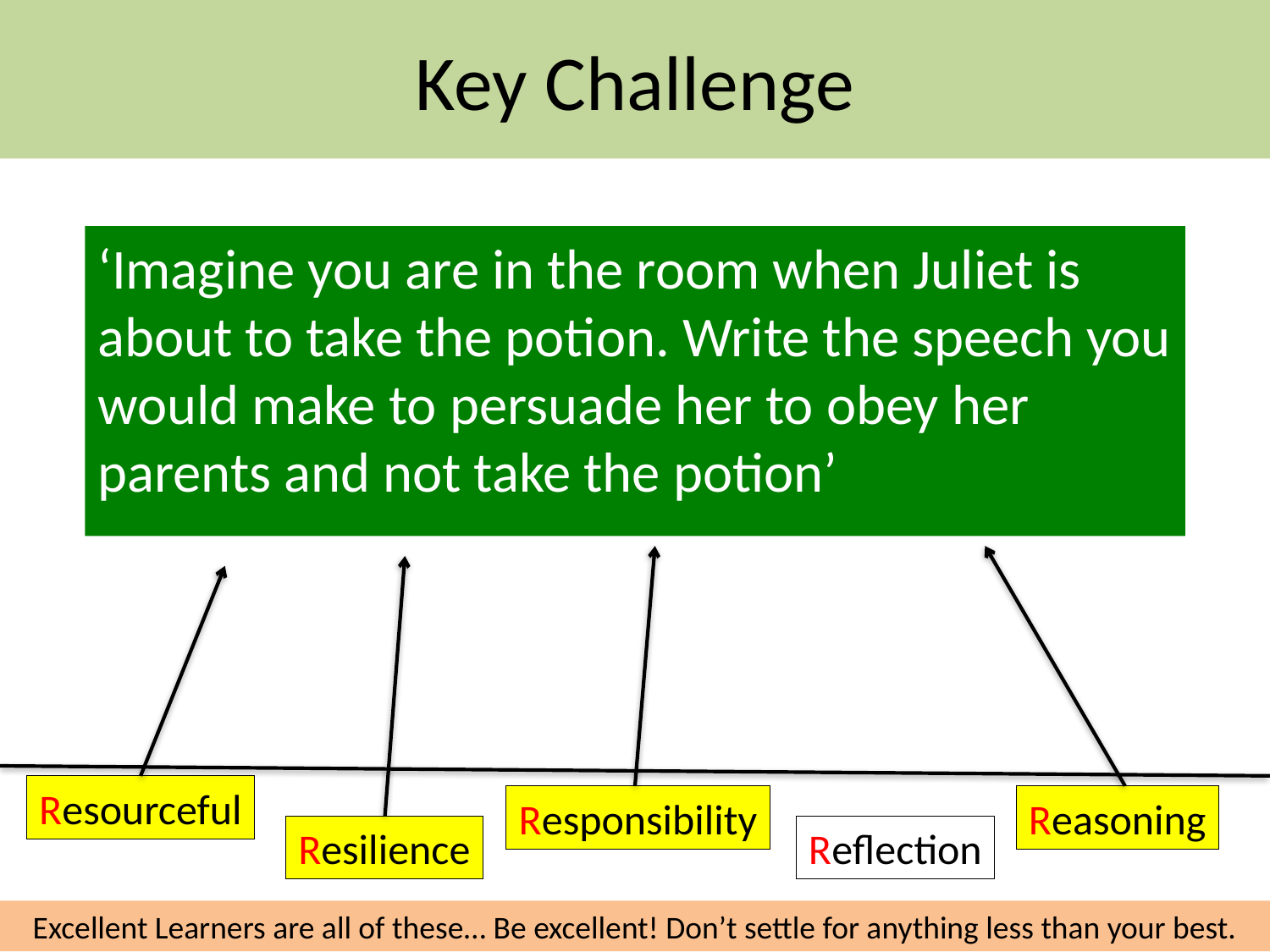

# Key Challenge
‘Imagine you are in the room when Juliet is about to take the potion. Write the speech you would make to persuade her to obey her parents and not take the potion’
Resourceful
Responsibility
Reasoning
Resilience
Reflection
Excellent Learners are all of these… Be excellent! Don’t settle for anything less than your best.